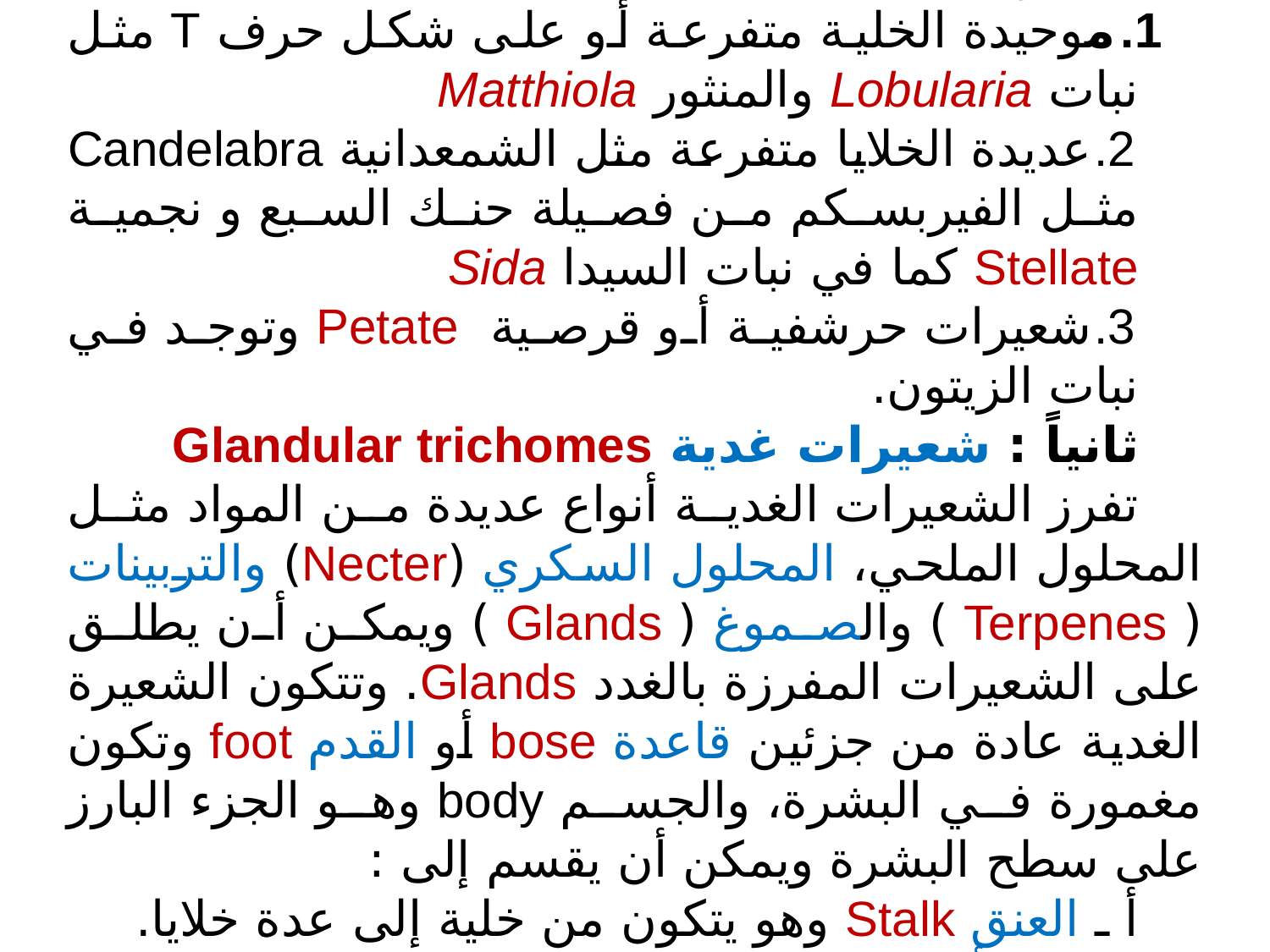

تفرعة Nonglandular branched ( شكل 46 د ، هـ ، و ).
موحيدة الخلية متفرعة أو على شكل حرف T مثل نبات Lobularia والمنثور Matthiola
عديدة الخلايا متفرعة مثل الشمعدانية Candelabra مثل الفيربسكم من فصيلة حنك السبع و نجمية Stellate كما في نبات السيدا Sida
شعيرات حرشفية أو قرصية  Petate وتوجد في نبات الزيتون.
ثانياً : شعيرات غدية Glandular trichomes
تفرز الشعيرات الغدية أنواع عديدة من المواد مثل المحلول الملحي، المحلول السكري (Necter) والتربينات ( Terpenes ) والصموغ ( Glands ) ويمكن أن يطلق على الشعيرات المفرزة بالغدد Glands. وتتكون الشعيرة الغدية عادة من جزئين قاعدة bose أو القدم foot وتكون مغمورة في البشرة، والجسم body وهو الجزء البارز على سطح البشرة ويمكن أن يقسم إلى :
أ ـ العنق Stalk وهو يتكون من خلية إلى عدة خلايا.
ب ـ الرأس head وهو يتكون من خلية إلى عدة خلايا ويعرف أيضاً بالغدة Gland (شكل 47 ).